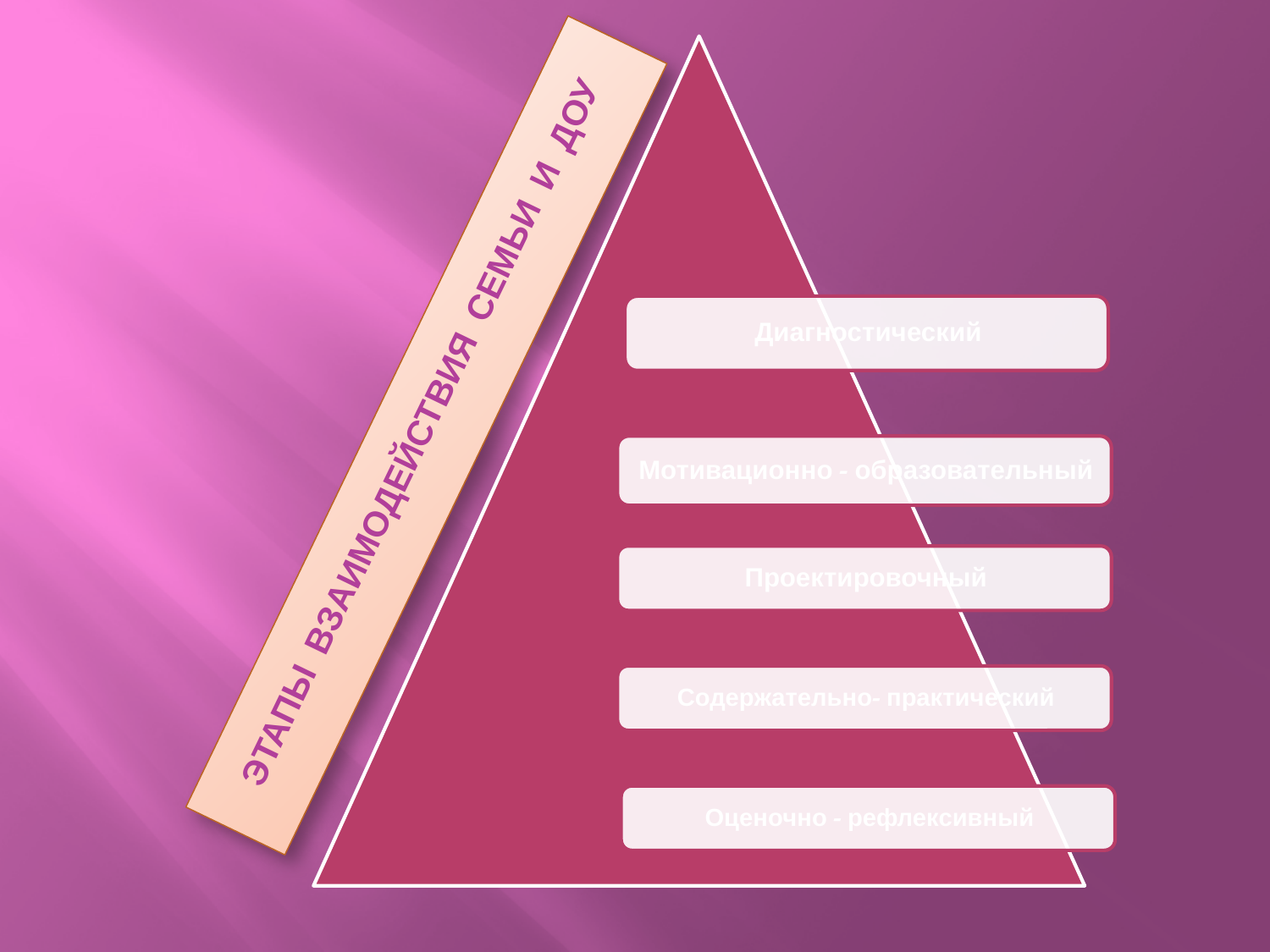

Диагностический
Мотивационно - образовательный
Проектировочный
Содержательно- практический
Оценочно - рефлексивный
# ЭТАПЫ  ВЗАИМОДЕЙСТВИЯ  СЕМЬИ  И  ДОУ